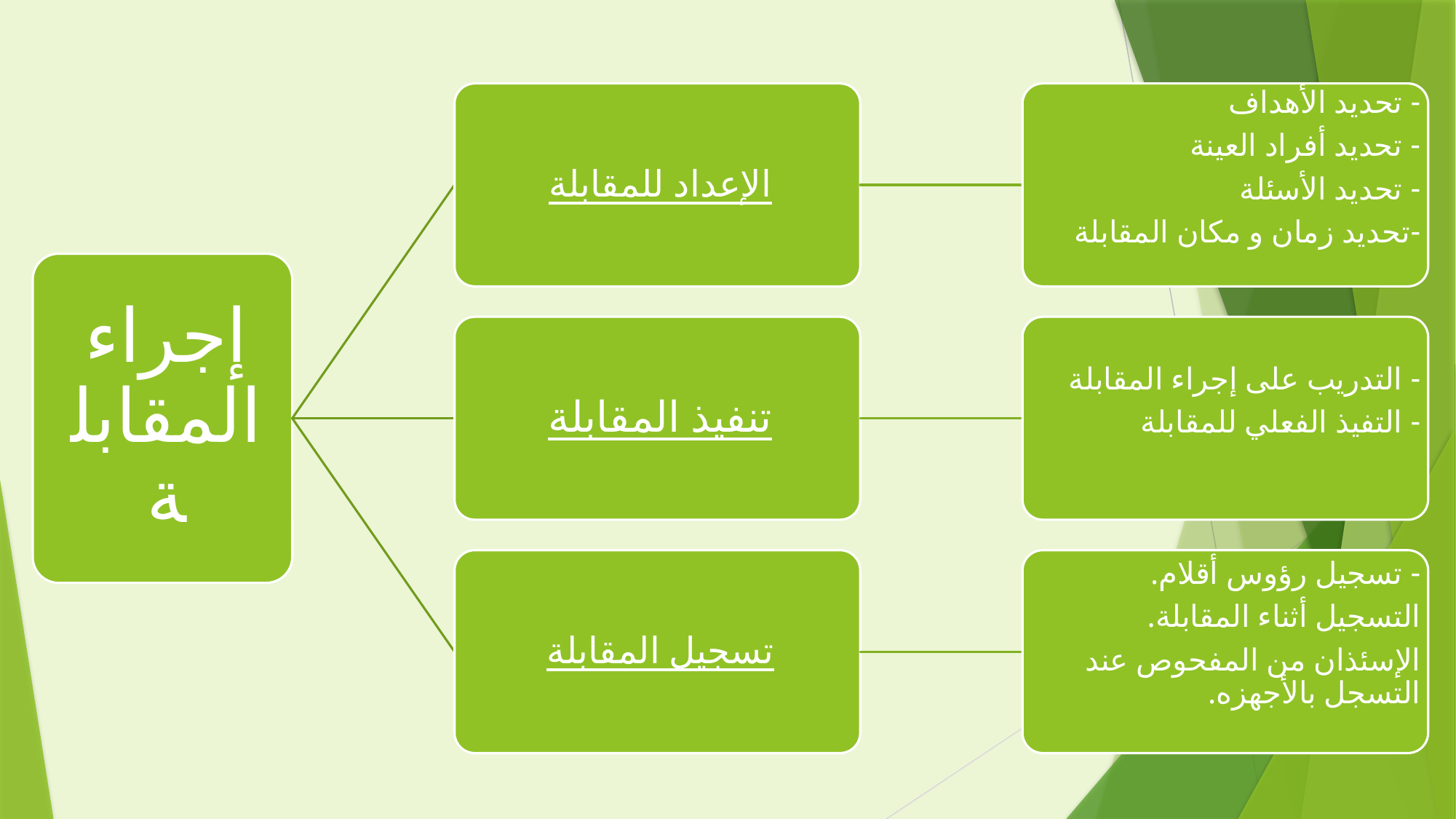

إجراء المقابلة

الإعداد للمقابلة

- تحديد الأهداف
- تحديد أفراد العينة
- تحديد الأسئلة
-تحديد زمان و مكان المقابلة

تنفيذ المقابلة

- التدريب على إجراء المقابلة
- التفيذ الفعلي للمقابلة

تسجيل المقابلة

- تسجيل رؤوس أقلام.
التسجيل أثناء المقابلة.
الإسئذان من المفحوص عند التسجل بالأجهزه.